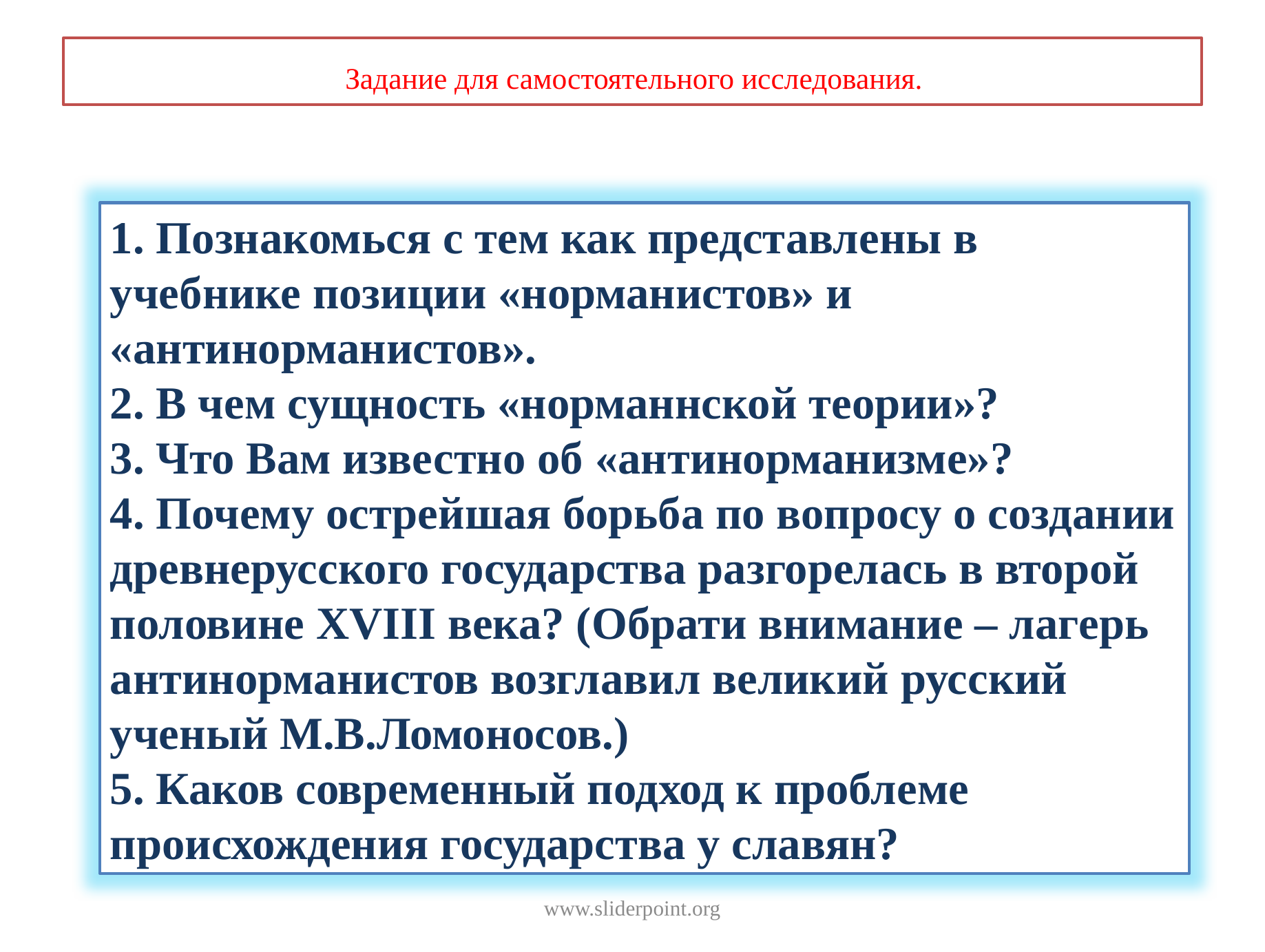

# Задание для самостоятельного исследования.
1. Познакомься с тем как представлены в учебнике позиции «норманистов» и «антинорманистов».
2. В чем сущность «норманнской теории»?
3. Что Вам известно об «антинорманизме»?
4. Почему острейшая борьба по вопросу о создании древнерусского государства разгорелась в второй половине XVIII века? (Обрати внимание – лагерь антинорманистов возглавил великий русский ученый М.В.Ломоносов.)
5. Каков современный подход к проблеме происхождения государства у славян?
www.sliderpoint.org